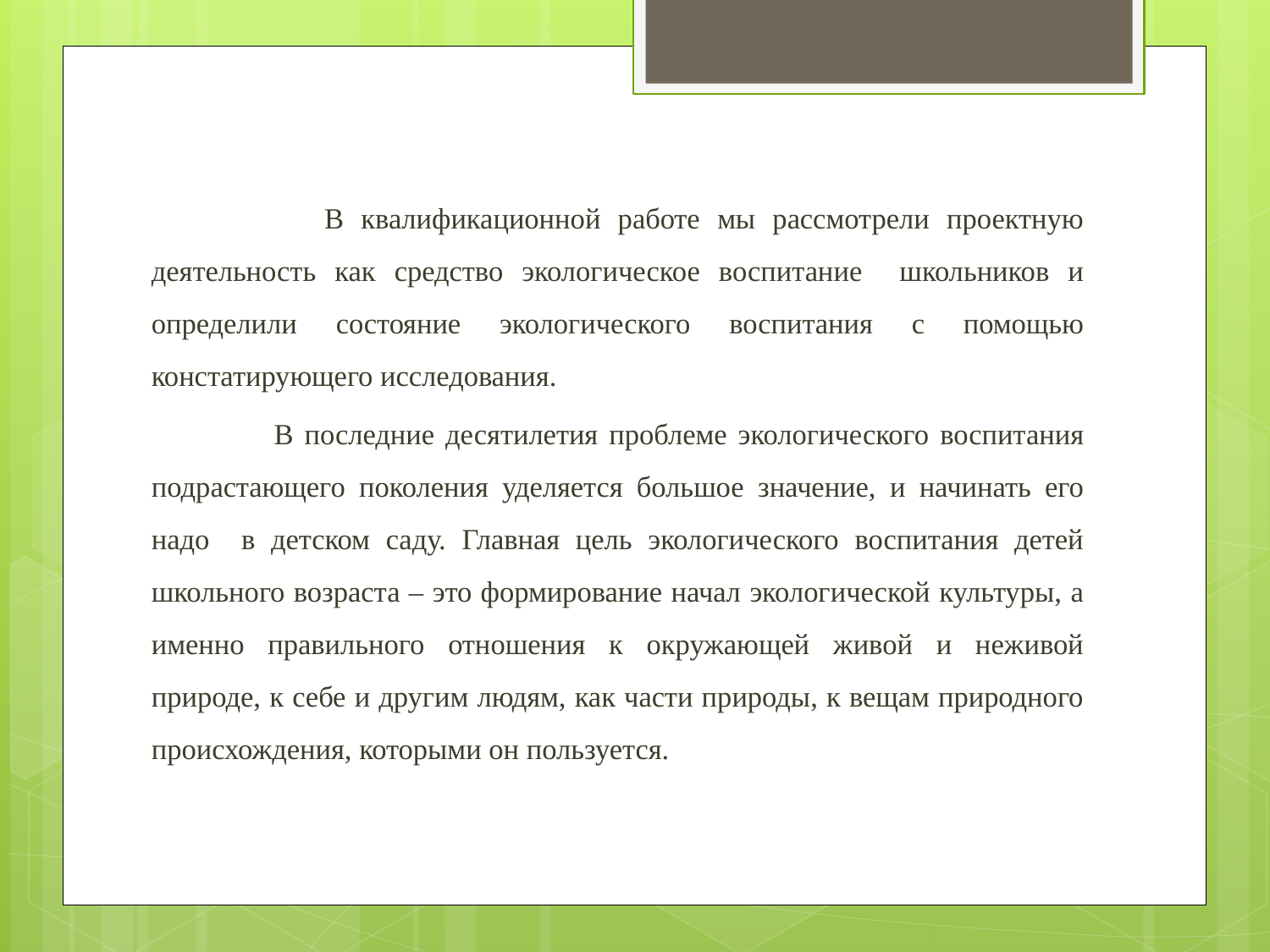

В квалификационной работе мы рассмотрели проектную деятельность как средство экологическое воспитание  школьников и определили состояние экологического воспитания с помощью констатирующего исследования.
           В последние десятилетия проблеме экологического воспитания подрастающего поколения уделяется большое значение, и начинать его надо  в детском саду. Главная цель экологического воспитания детей школьного возраста – это формирование начал экологической культуры, а именно правильного отношения к окружающей живой и неживой природе, к себе и другим людям, как части природы, к вещам природного происхождения, которыми он пользуется.